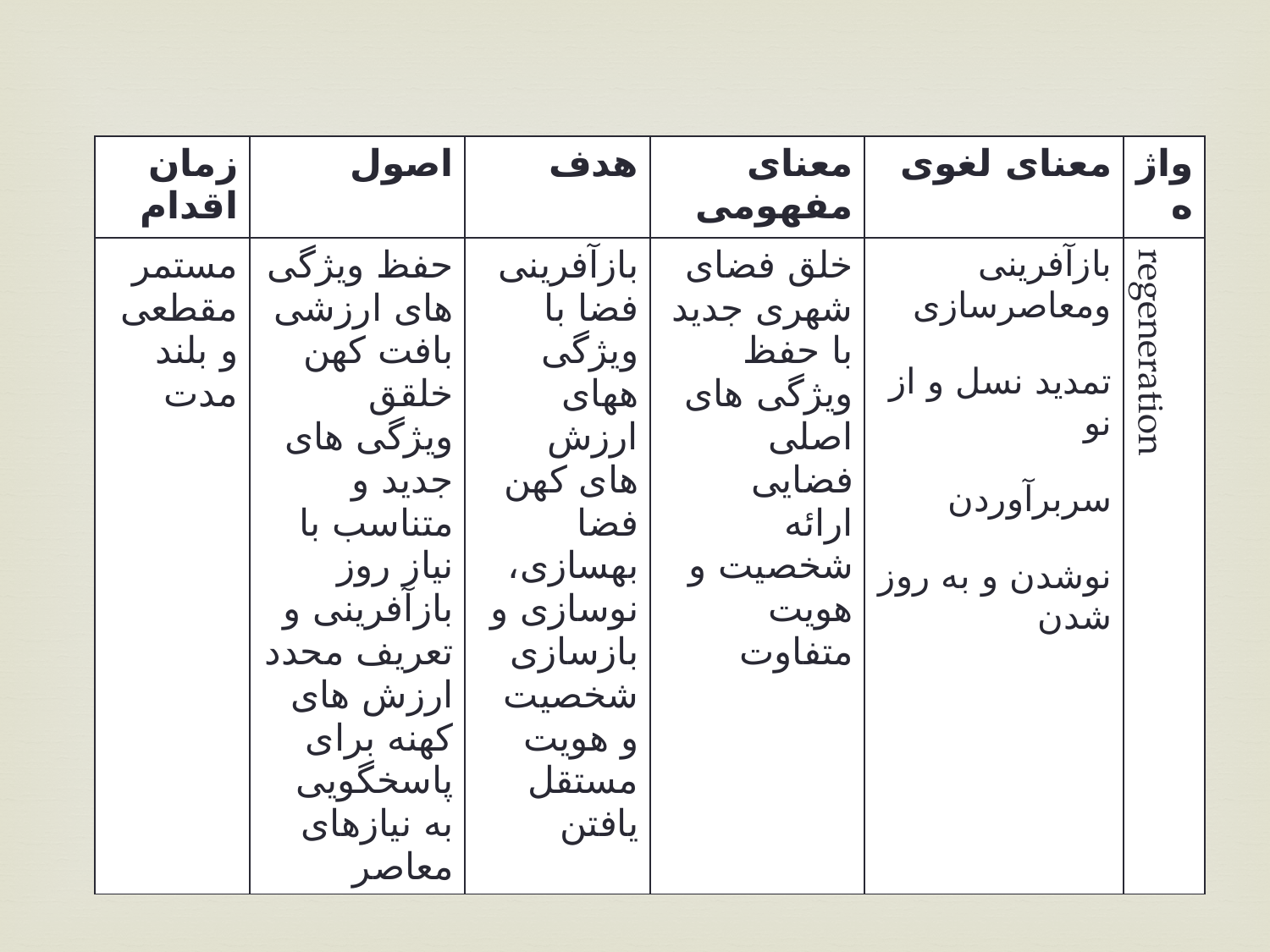

| زمان اقدام | اصول | هدف | معنای مفهومی | معنای لغوی | واژه |
| --- | --- | --- | --- | --- | --- |
| مستمر مقطعی و بلند مدت | حفظ ویژگی های ارزشی بافت کهن خلقق ویژگی های جدید و متناسب با نیاز روز بازآفرینی و تعریف محدد ارزش های کهنه برای پاسخگویی به نیازهای معاصر | بازآفرینی فضا با ویژگی ههای ارزش های کهن فضا بهسازی، نوسازی و بازسازی شخصیت و هویت مستقل یافتن | خلق فضای شهری جدید با حفظ ویژگی های اصلی فضایی ارائه شخصیت و هویت متفاوت | بازآفرینی ومعاصرسازی تمدید نسل و از نو سربرآوردن نوشدن و به روز شدن | regeneration |